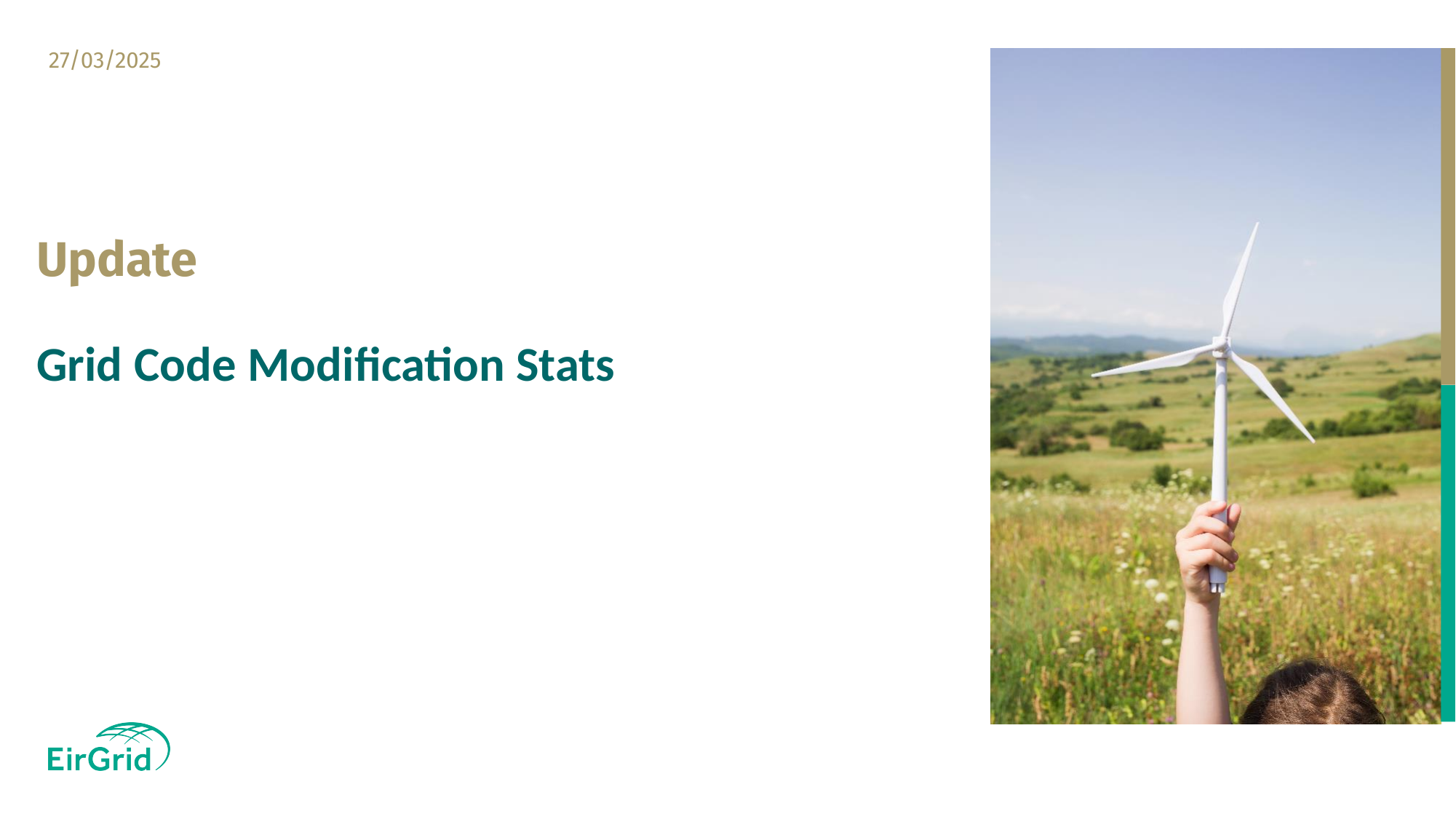

27/03/2025
# Update Grid Code Modification Stats